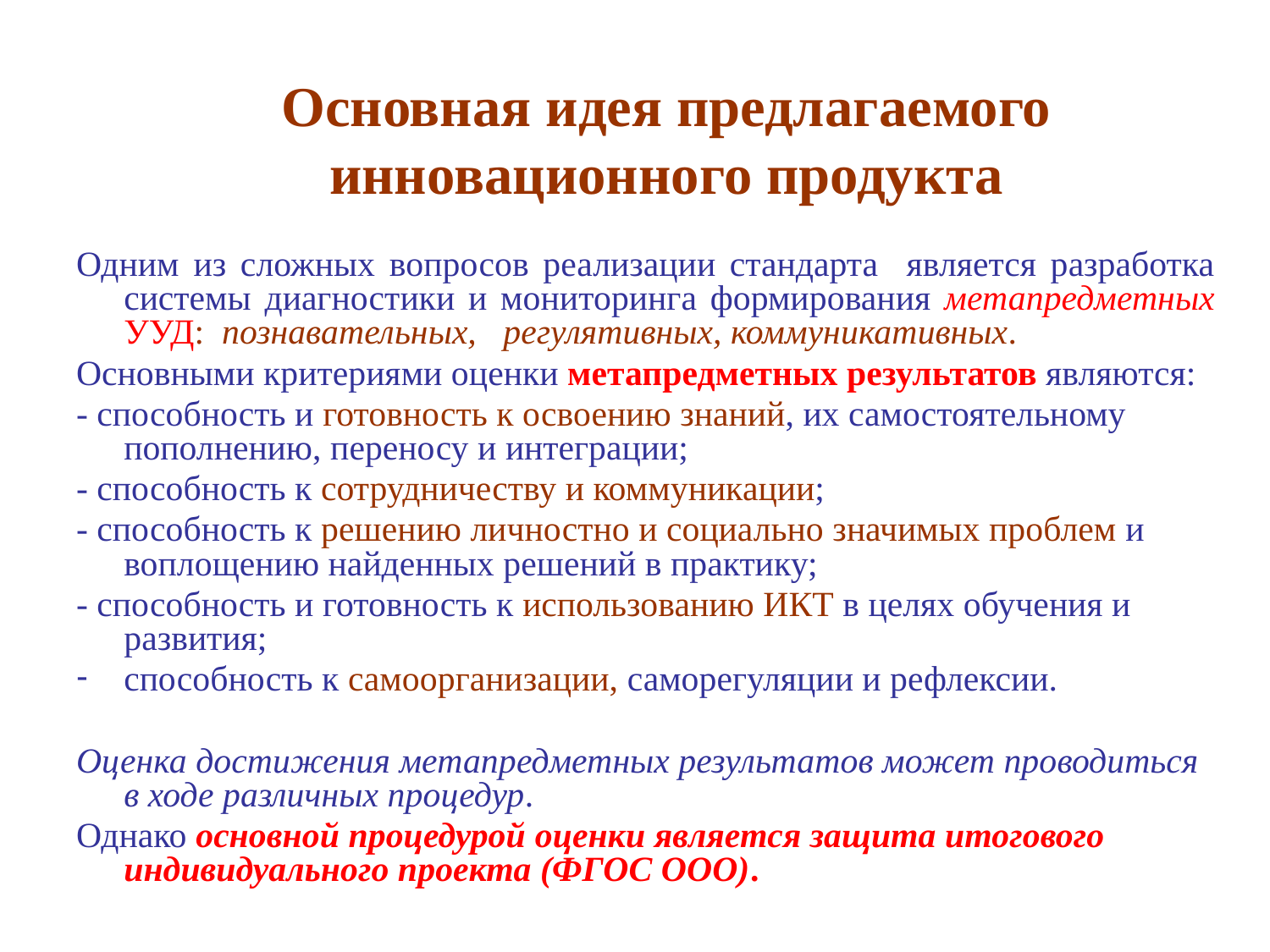

Основная идея предлагаемого инновационного продукта
Одним из сложных вопросов реализации стандарта  является разработка системы диагностики и мониторинга формирования метапредметных УУД:  познавательных,   регулятивных, коммуникативных.
Основными критериями оценки метапредметных результатов являются:
- способность и готовность к освоению знаний, их самостоятельному пополнению, переносу и интеграции;
- способность к сотрудничеству и коммуникации;
- способность к решению личностно и социально значимых проблем и воплощению найденных решений в практику;
- способность и готовность к использованию ИКТ в целях обучения и развития;
способность к самоорганизации, саморегуляции и рефлексии.

Оценка достижения метапредметных результатов может проводиться в ходе различных процедур.
Однако основной процедурой оценки является защита итогового индивидуального проекта (ФГОС ООО).